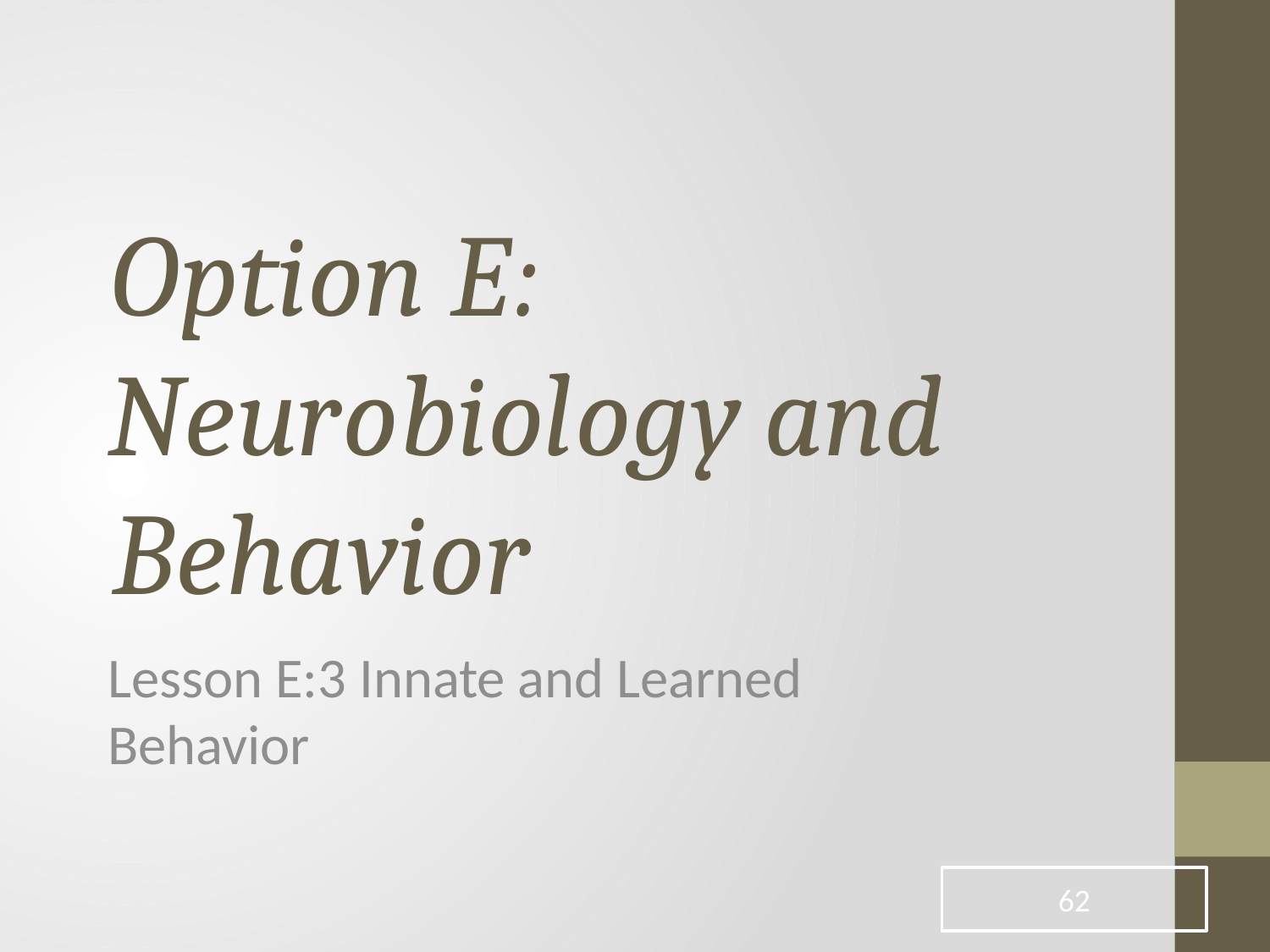

# Option E: Neurobiology and Behavior
Lesson E:3 Innate and Learned Behavior
62